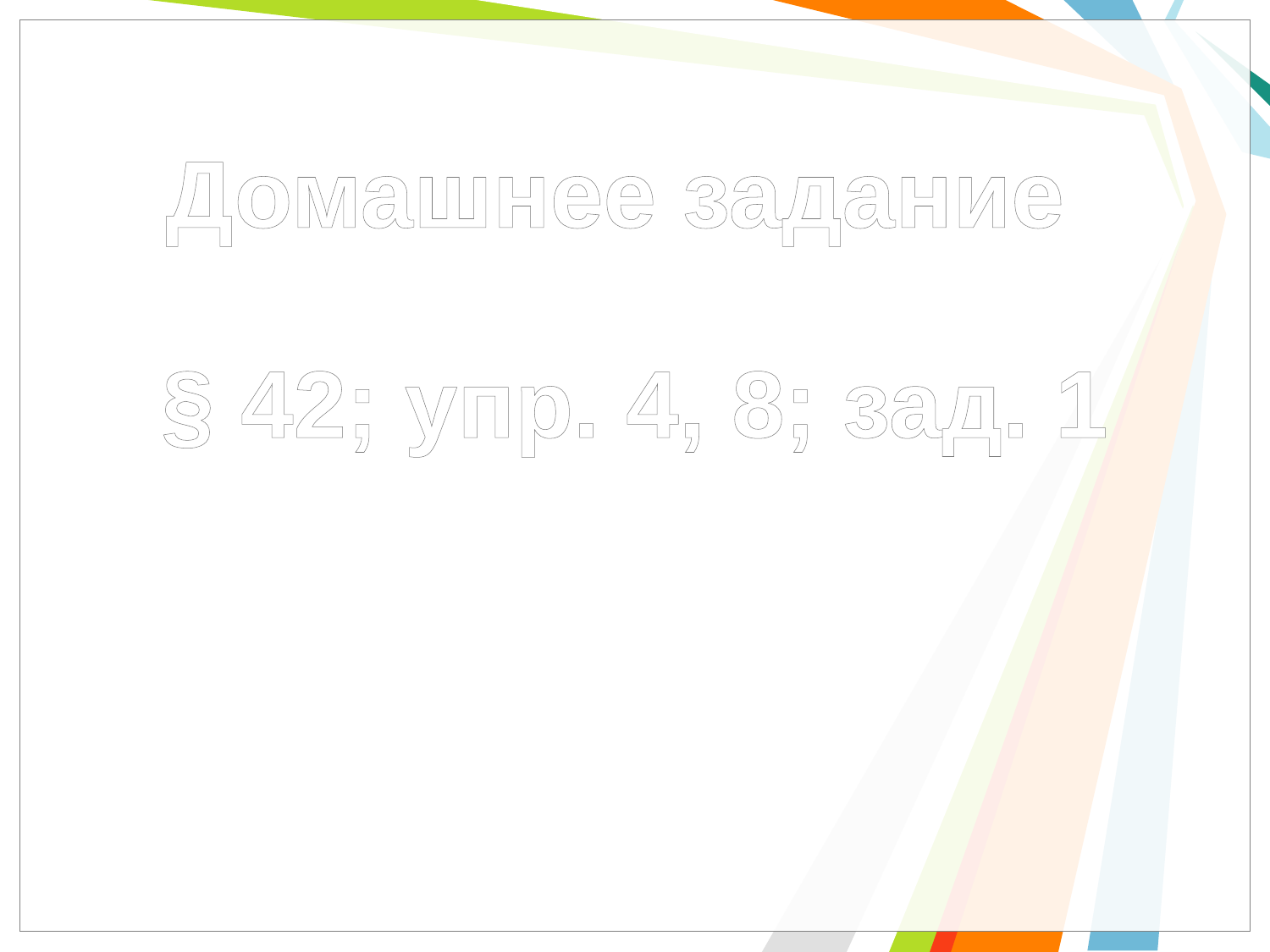

Домашнее задание
§ 42; упр. 4, 8; зад. 1